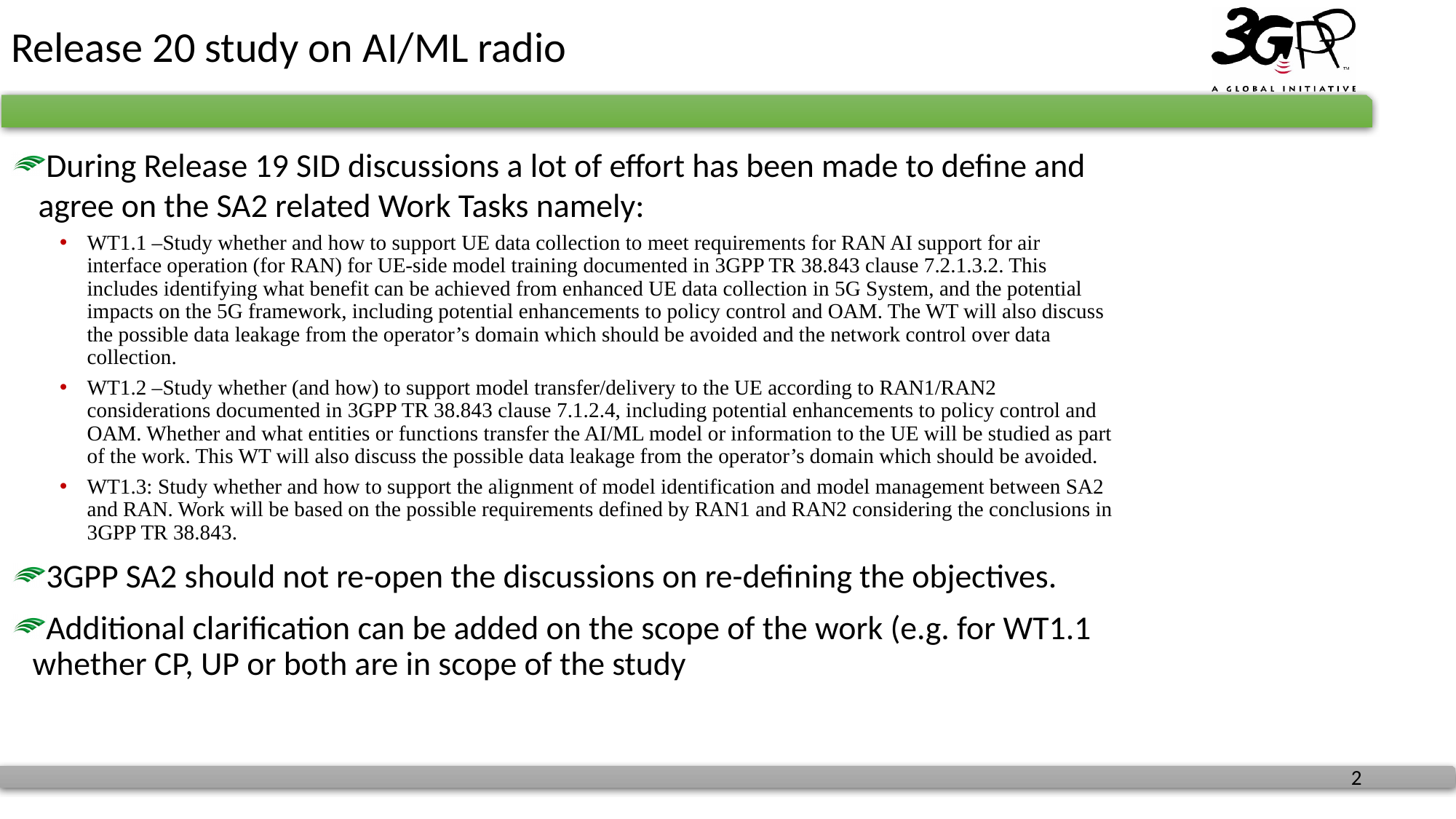

# Release 20 study on AI/ML radio
During Release 19 SID discussions a lot of effort has been made to define and agree on the SA2 related Work Tasks namely:
WT1.1 –Study whether and how to support UE data collection to meet requirements for RAN AI support for air interface operation (for RAN) for UE-side model training documented in 3GPP TR 38.843 clause 7.2.1.3.2. This includes identifying what benefit can be achieved from enhanced UE data collection in 5G System, and the potential impacts on the 5G framework, including potential enhancements to policy control and OAM. The WT will also discuss the possible data leakage from the operator’s domain which should be avoided and the network control over data collection.
WT1.2 –Study whether (and how) to support model transfer/delivery to the UE according to RAN1/RAN2 considerations documented in 3GPP TR 38.843 clause 7.1.2.4, including potential enhancements to policy control and OAM. Whether and what entities or functions transfer the AI/ML model or information to the UE will be studied as part of the work. This WT will also discuss the possible data leakage from the operator’s domain which should be avoided.
WT1.3: Study whether and how to support the alignment of model identification and model management between SA2 and RAN. Work will be based on the possible requirements defined by RAN1 and RAN2 considering the conclusions in 3GPP TR 38.843.
3GPP SA2 should not re-open the discussions on re-defining the objectives.
Additional clarification can be added on the scope of the work (e.g. for WT1.1 whether CP, UP or both are in scope of the study